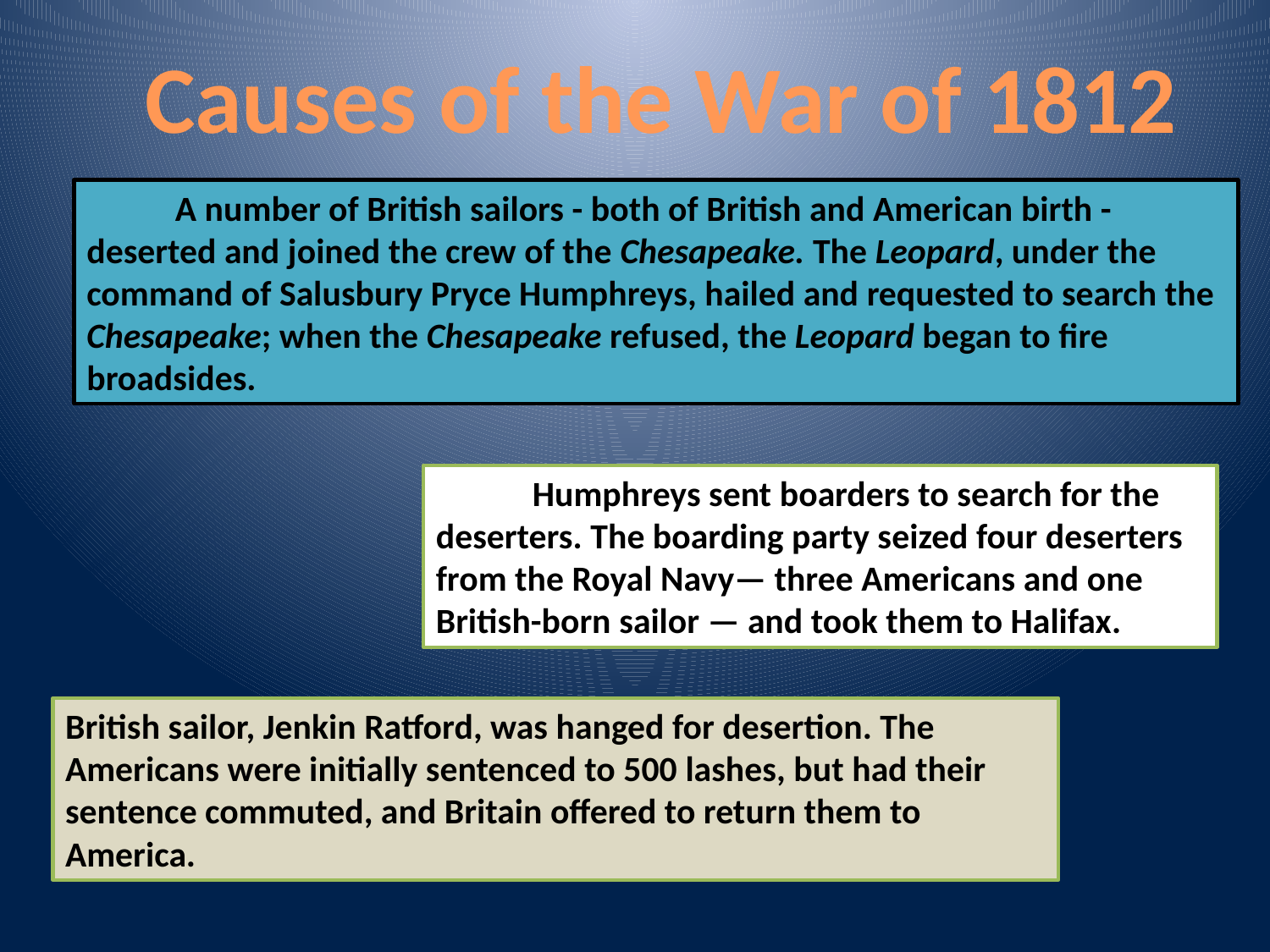

Causes of the War of 1812
           A number of British sailors - both of British and American birth - deserted and joined the crew of the Chesapeake. The Leopard, under the command of Salusbury Pryce Humphreys, hailed and requested to search the Chesapeake; when the Chesapeake refused, the Leopard began to fire broadsides.
            Humphreys sent boarders to search for the deserters. The boarding party seized four deserters from the Royal Navy— three Americans and one British-born sailor — and took them to Halifax.
British sailor, Jenkin Ratford, was hanged for desertion. The Americans were initially sentenced to 500 lashes, but had their sentence commuted, and Britain offered to return them to America.